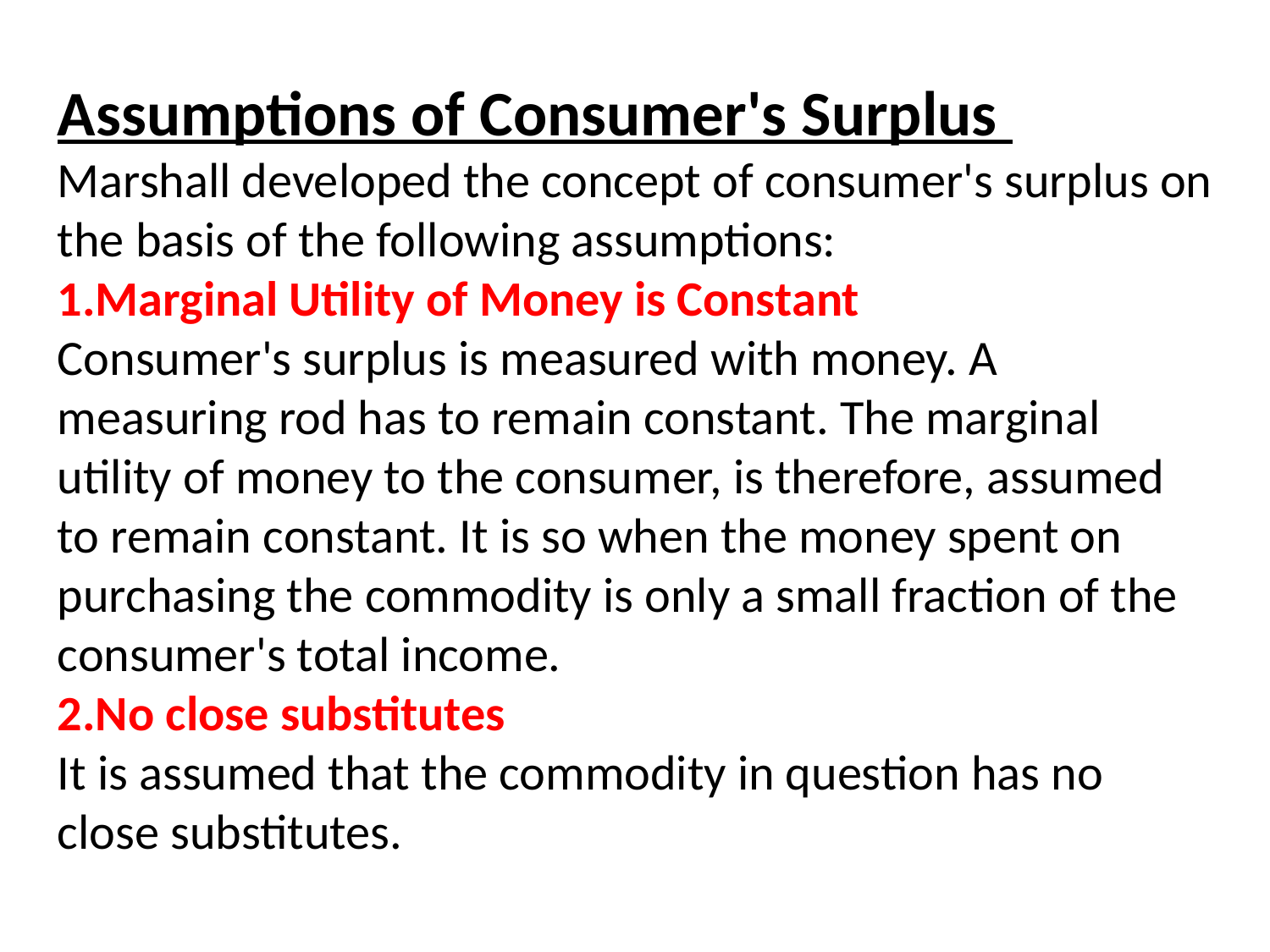

Assumptions of Consumer's Surplus
Marshall developed the concept of consumer's surplus on the basis of the following assumptions:
1.Marginal Utility of Money is Constant
Consumer's surplus is measured with money. A measuring rod has to remain constant. The marginal utility of money to the consumer, is therefore, assumed to remain constant. It is so when the money spent on purchasing the commodity is only a small fraction of the consumer's total income.
2.No close substitutes
It is assumed that the commodity in question has no close substitutes.